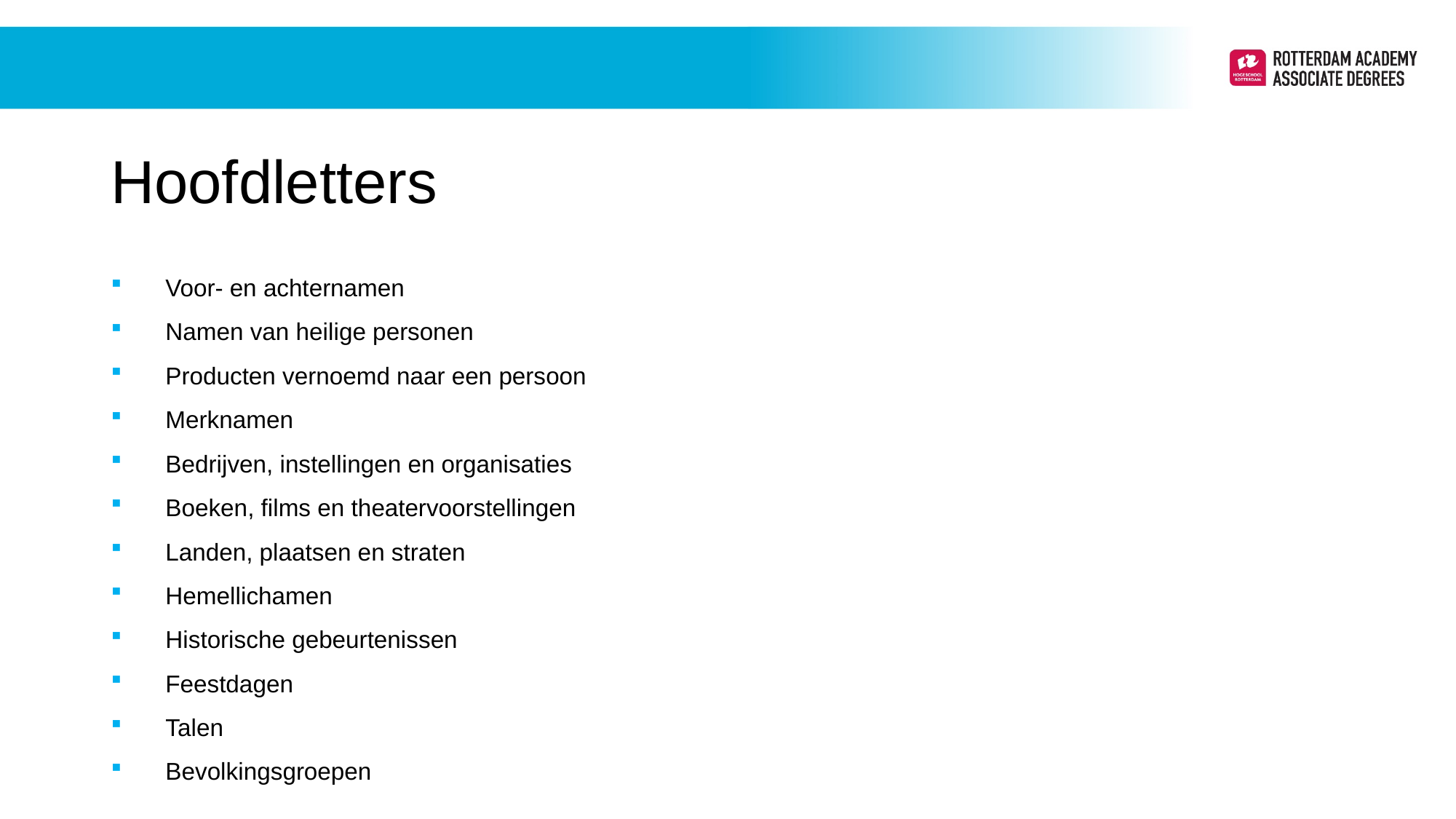

# Hoofdletters
Voor- en achternamen
Namen van heilige personen
Producten vernoemd naar een persoon
Merknamen
Bedrijven, instellingen en organisaties
Boeken, films en theatervoorstellingen
Landen, plaatsen en straten
Hemellichamen
Historische gebeurtenissen
Feestdagen
Talen
Bevolkingsgroepen